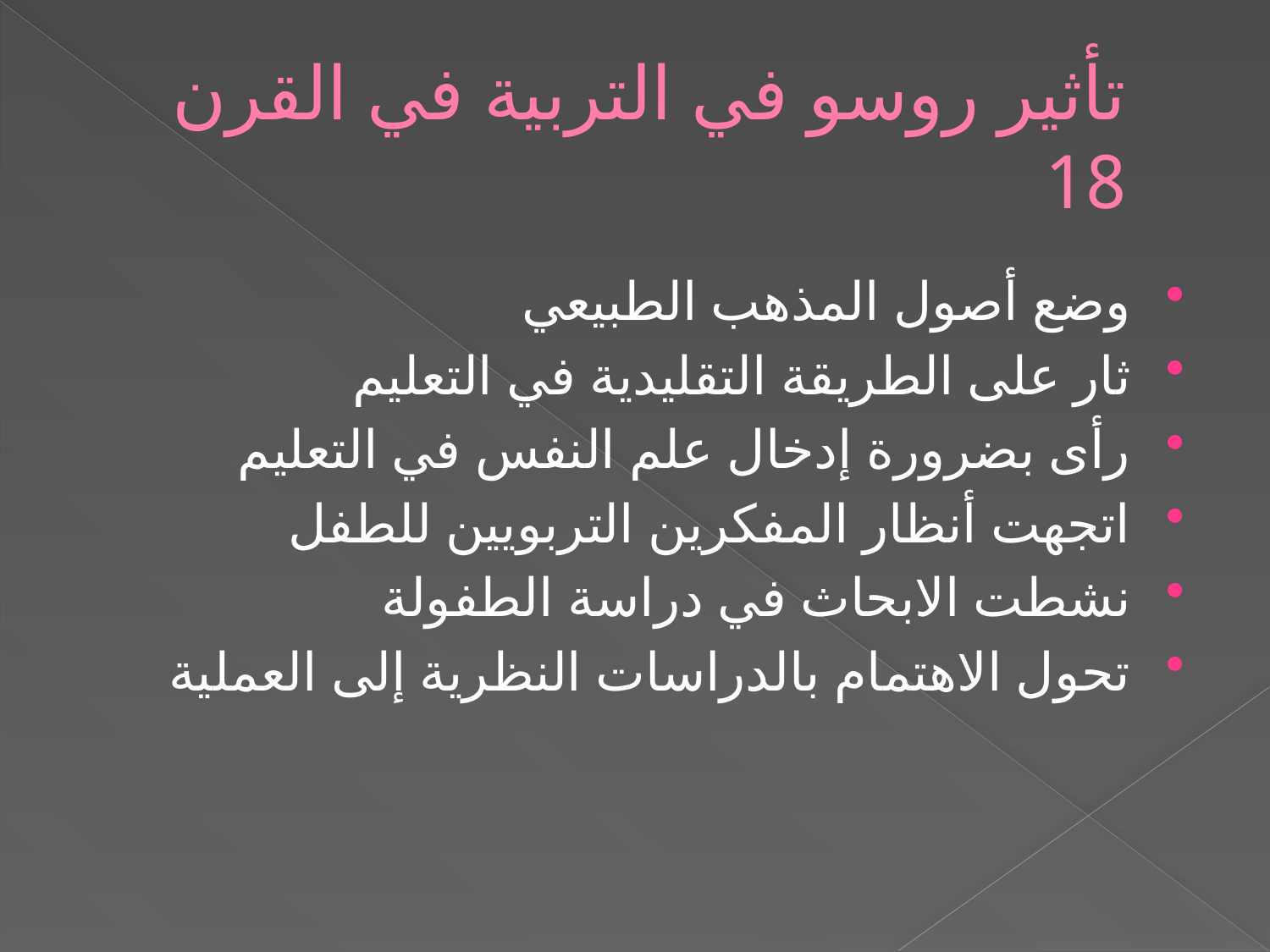

# تأثير روسو في التربية في القرن 18
وضع أصول المذهب الطبيعي
ثار على الطريقة التقليدية في التعليم
رأى بضرورة إدخال علم النفس في التعليم
اتجهت أنظار المفكرين التربويين للطفل
نشطت الابحاث في دراسة الطفولة
تحول الاهتمام بالدراسات النظرية إلى العملية